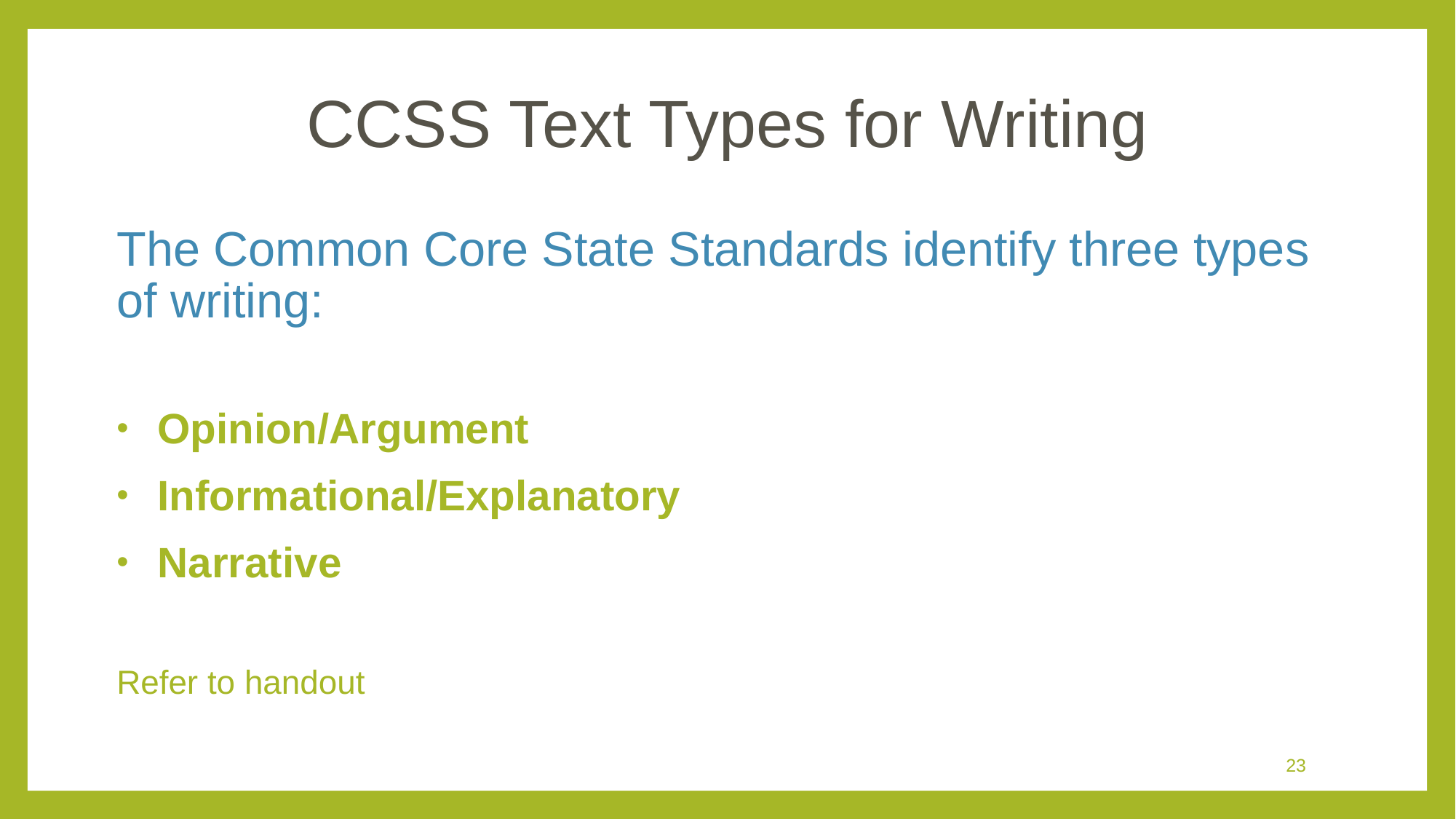

# CCSS Text Types for Writing
The Common Core State Standards identify three types of writing:

Opinion/Argument
Informational/Explanatory
Narrative

Refer to handout
23